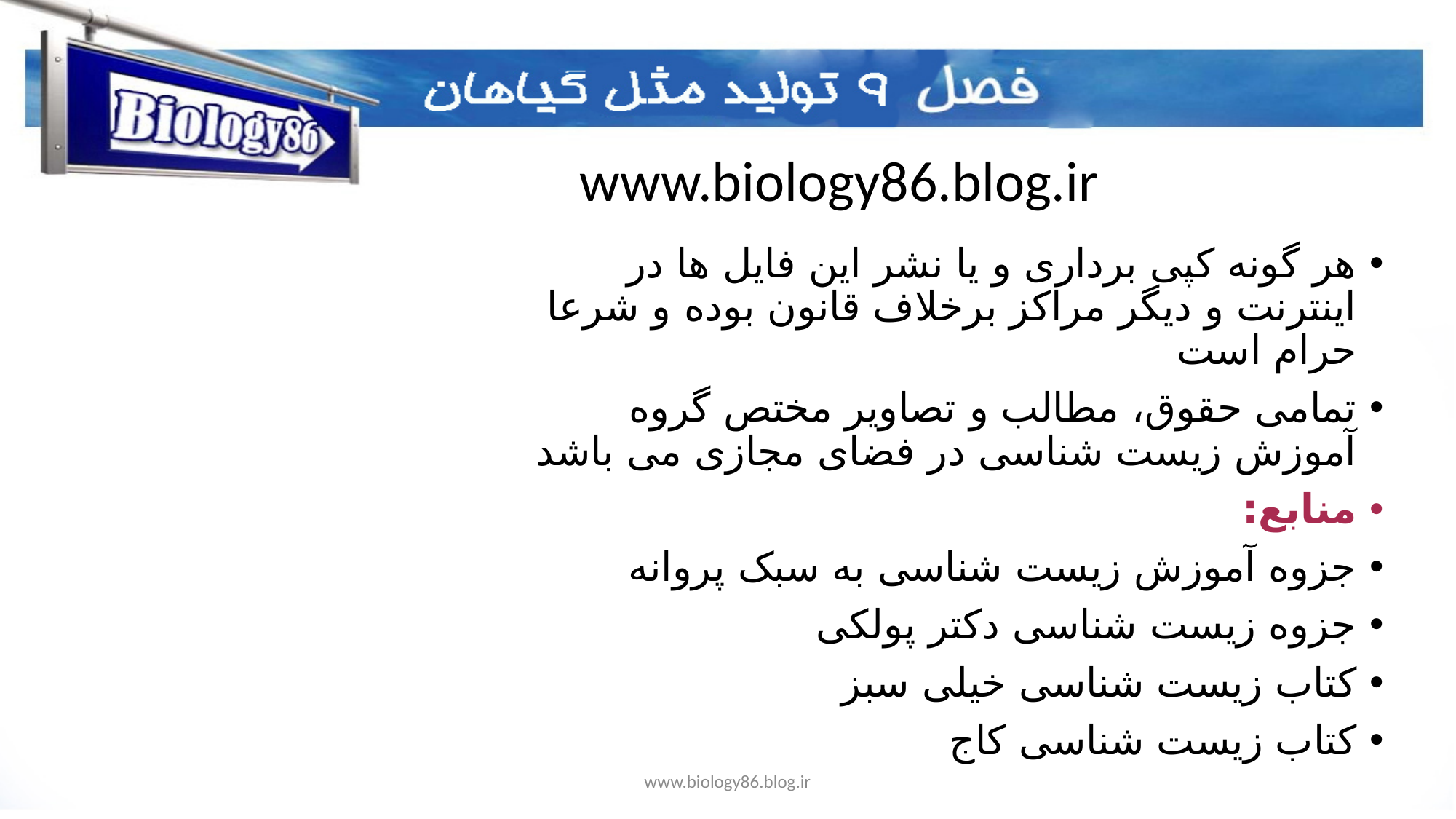

# www.biology86.blog.ir
هر گونه کپی برداری و یا نشر این فایل ها در اینترنت و دیگر مراکز برخلاف قانون بوده و شرعا حرام است
تمامی حقوق، مطالب و تصاویر مختص گروه آموزش زیست شناسی در فضای مجازی می باشد
منابع:
جزوه آموزش زیست شناسی به سبک پروانه
جزوه زیست شناسی دکتر پولکی
کتاب زیست شناسی خیلی سبز
کتاب زیست شناسی کاج
www.biology86.blog.ir